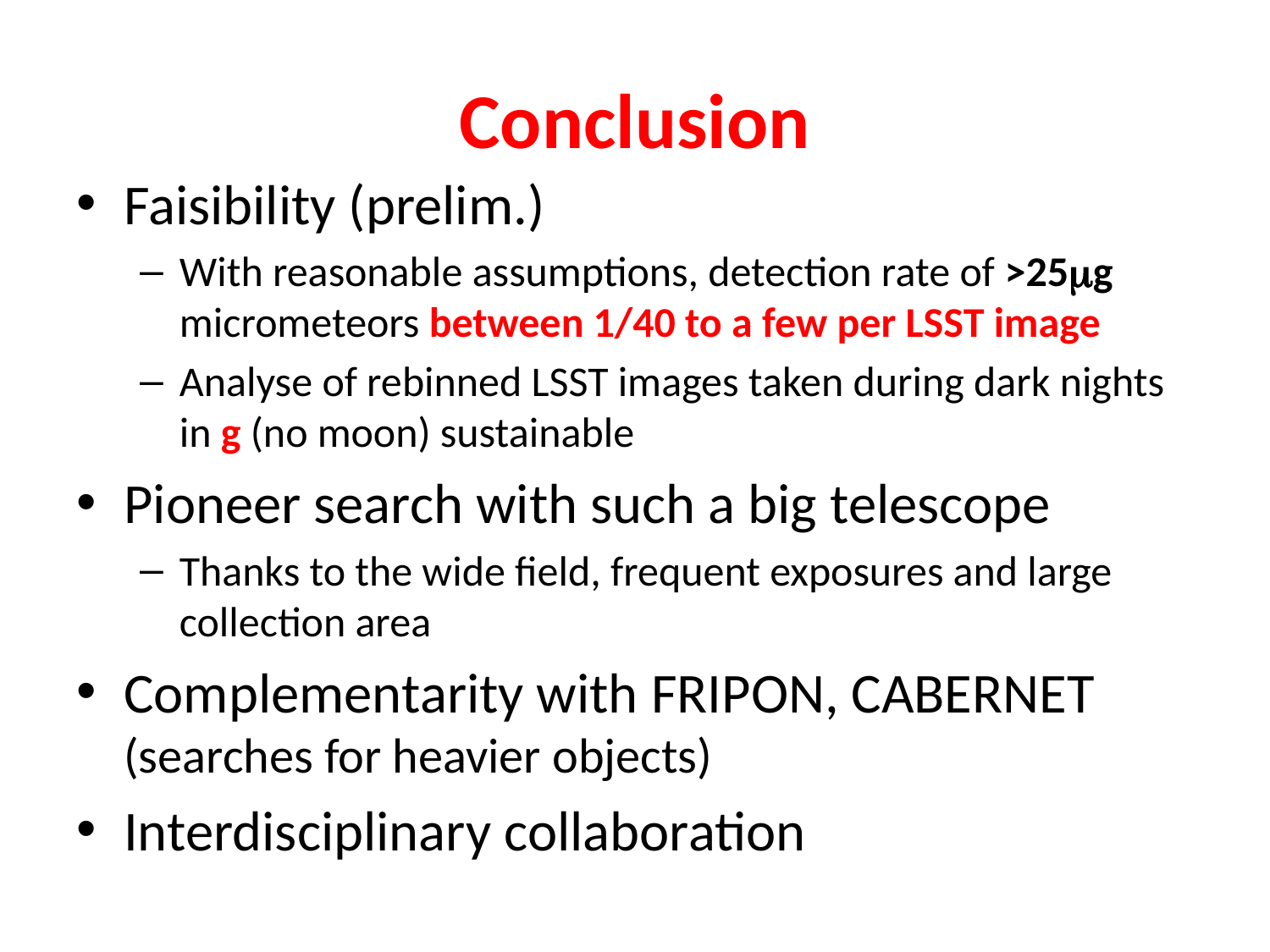

# Conclusion
Faisibility (prelim.)
With reasonable assumptions, detection rate of >25μg micrometeors between 1/40 to a few per LSST image
Analyse of rebinned LSST images taken during dark nights in g (no moon) sustainable
Pioneer search with such a big telescope
Thanks to the wide field, frequent exposures and large collection area
Complementarity with FRIPON, CABERNET (searches for heavier objects)
Interdisciplinary collaboration